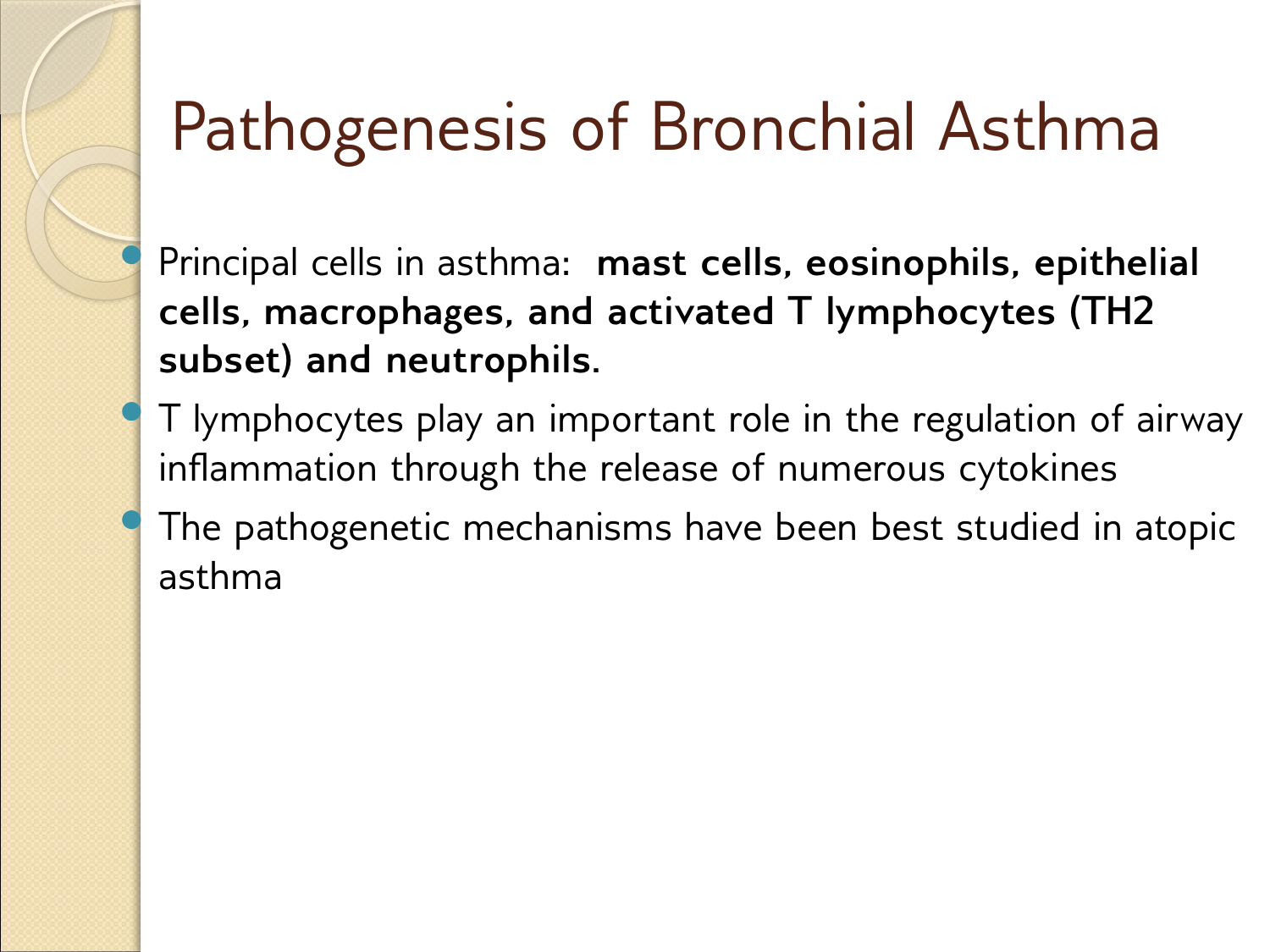

# Pathogenesis of Bronchial Asthma

Principal cells in asthma:  mast cells, eosinophils, epithelial cells, macrophages, and activated T lymphocytes (TH2 subset) and neutrophils.
T lymphocytes play an important role in the regulation of airway inflammation through the release of numerous cytokines
The pathogenetic mechanisms have been best studied in atopic asthma